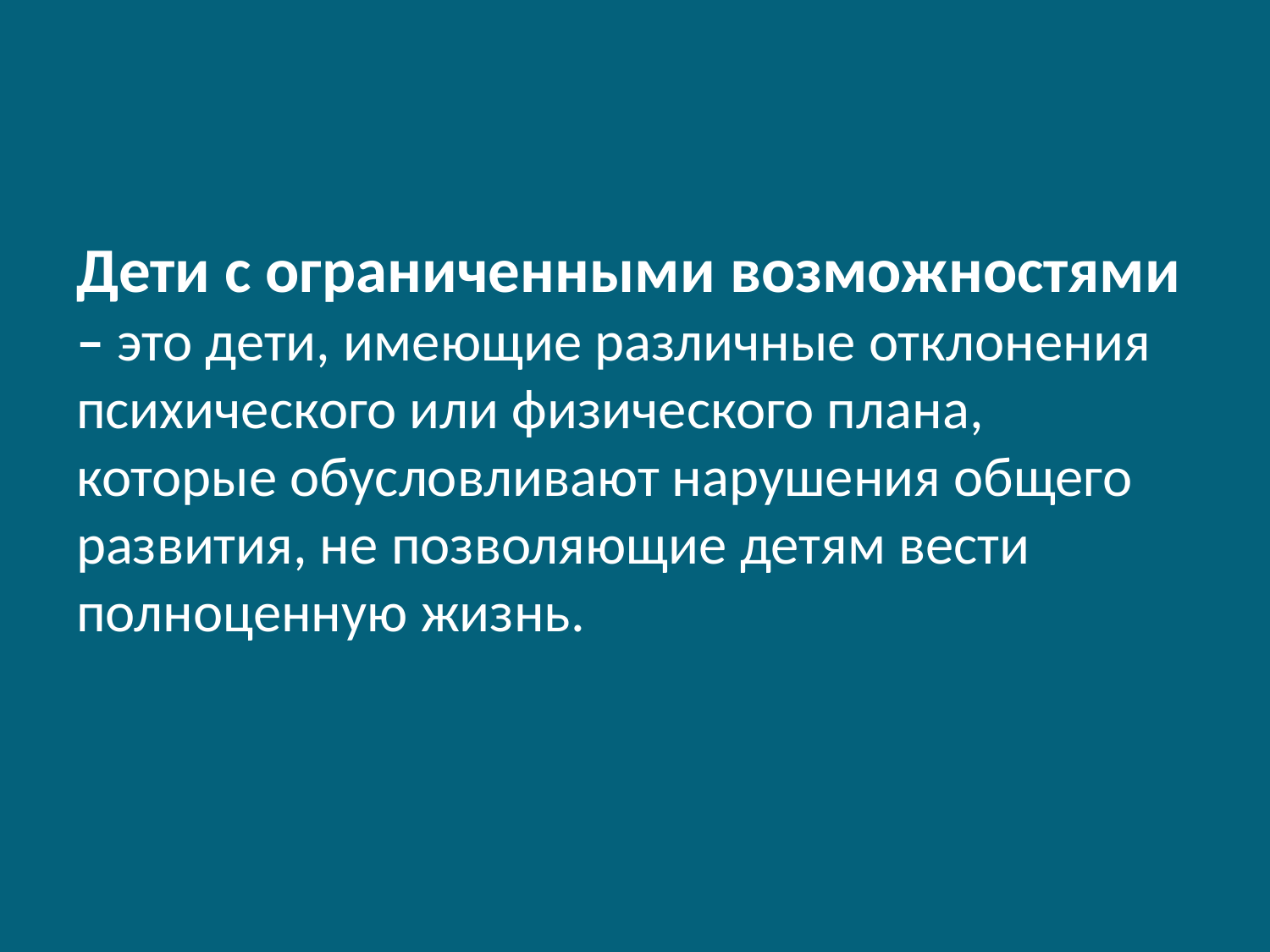

#
Дети с ограниченными возможностями – это дети, имеющие различные отклонения психического или физического плана, которые обусловливают нарушения общего развития, не позволяющие детям вести полноценную жизнь.